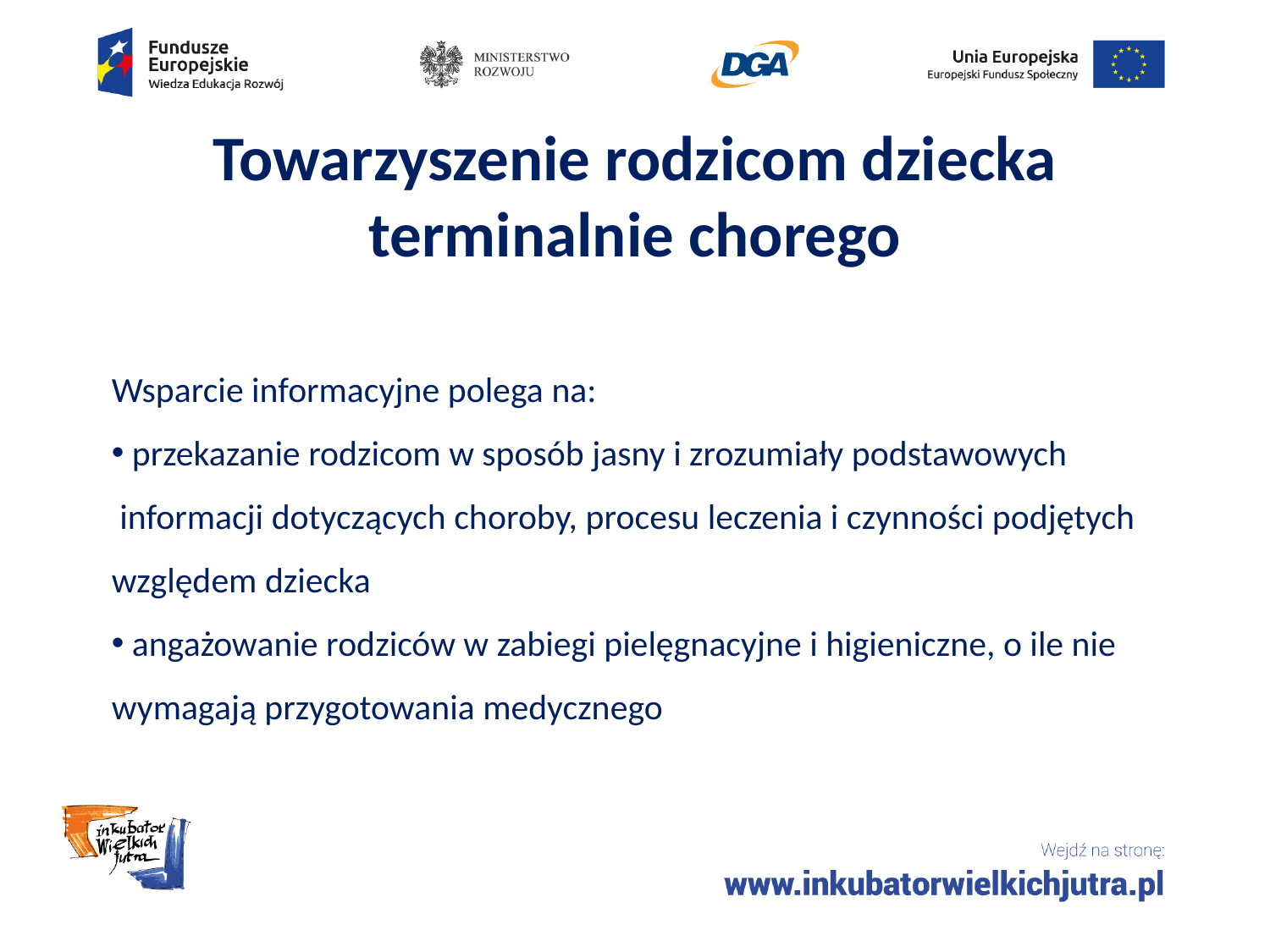

# Towarzyszenie rodzicom dziecka terminalnie chorego

Wsparcie informacyjne polega na:
 przekazanie rodzicom w sposób jasny i zrozumiały podstawowych
 informacji dotyczących choroby, procesu leczenia i czynności podjętych
względem dziecka
 angażowanie rodziców w zabiegi pielęgnacyjne i higieniczne, o ile nie wymagają przygotowania medycznego